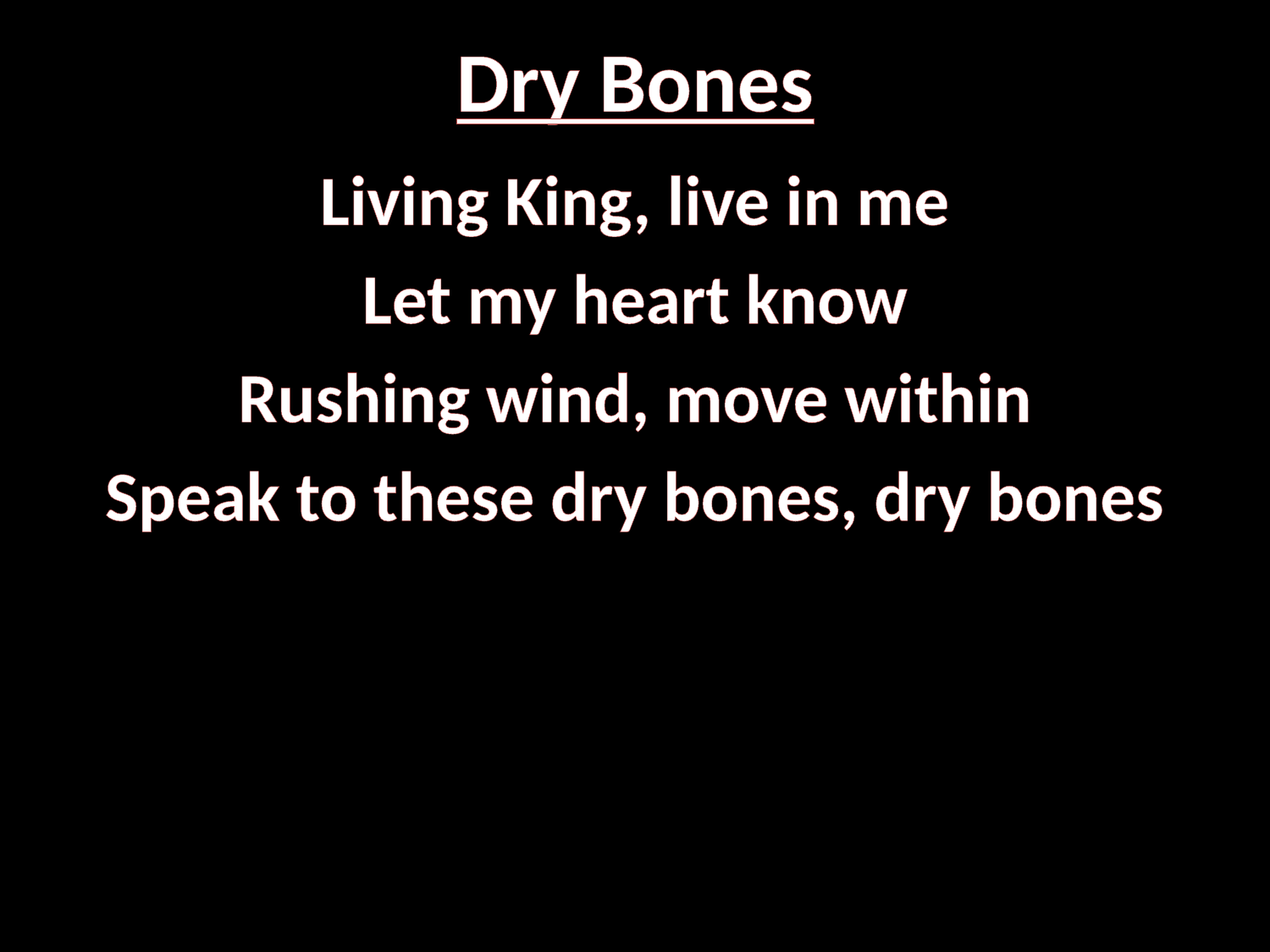

# Dry Bones
Living King, live in me
Let my heart know
Rushing wind, move within
Speak to these dry bones, dry bones